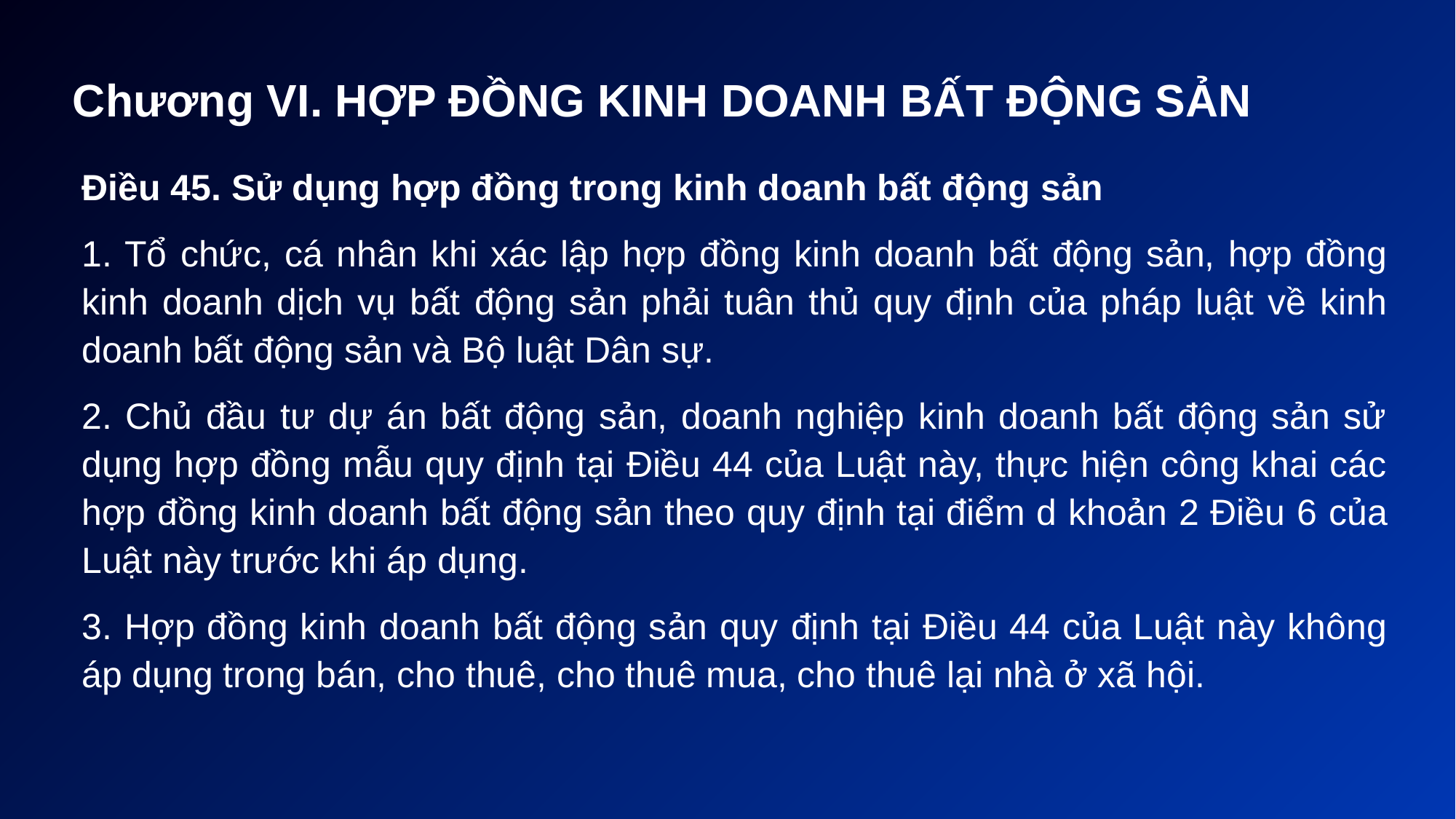

# Chương VI. HỢP ĐỒNG KINH DOANH BẤT ĐỘNG SẢN
Điều 45. Sử dụng hợp đồng trong kinh doanh bất động sản
1. Tổ chức, cá nhân khi xác lập hợp đồng kinh doanh bất động sản, hợp đồng kinh doanh dịch vụ bất động sản phải tuân thủ quy định của pháp luật về kinh doanh bất động sản và Bộ luật Dân sự.
2. Chủ đầu tư dự án bất động sản, doanh nghiệp kinh doanh bất động sản sử dụng hợp đồng mẫu quy định tại Điều 44 của Luật này, thực hiện công khai các hợp đồng kinh doanh bất động sản theo quy định tại điểm d khoản 2 Điều 6 của Luật này trước khi áp dụng.
3. Hợp đồng kinh doanh bất động sản quy định tại Điều 44 của Luật này không áp dụng trong bán, cho thuê, cho thuê mua, cho thuê lại nhà ở xã hội.